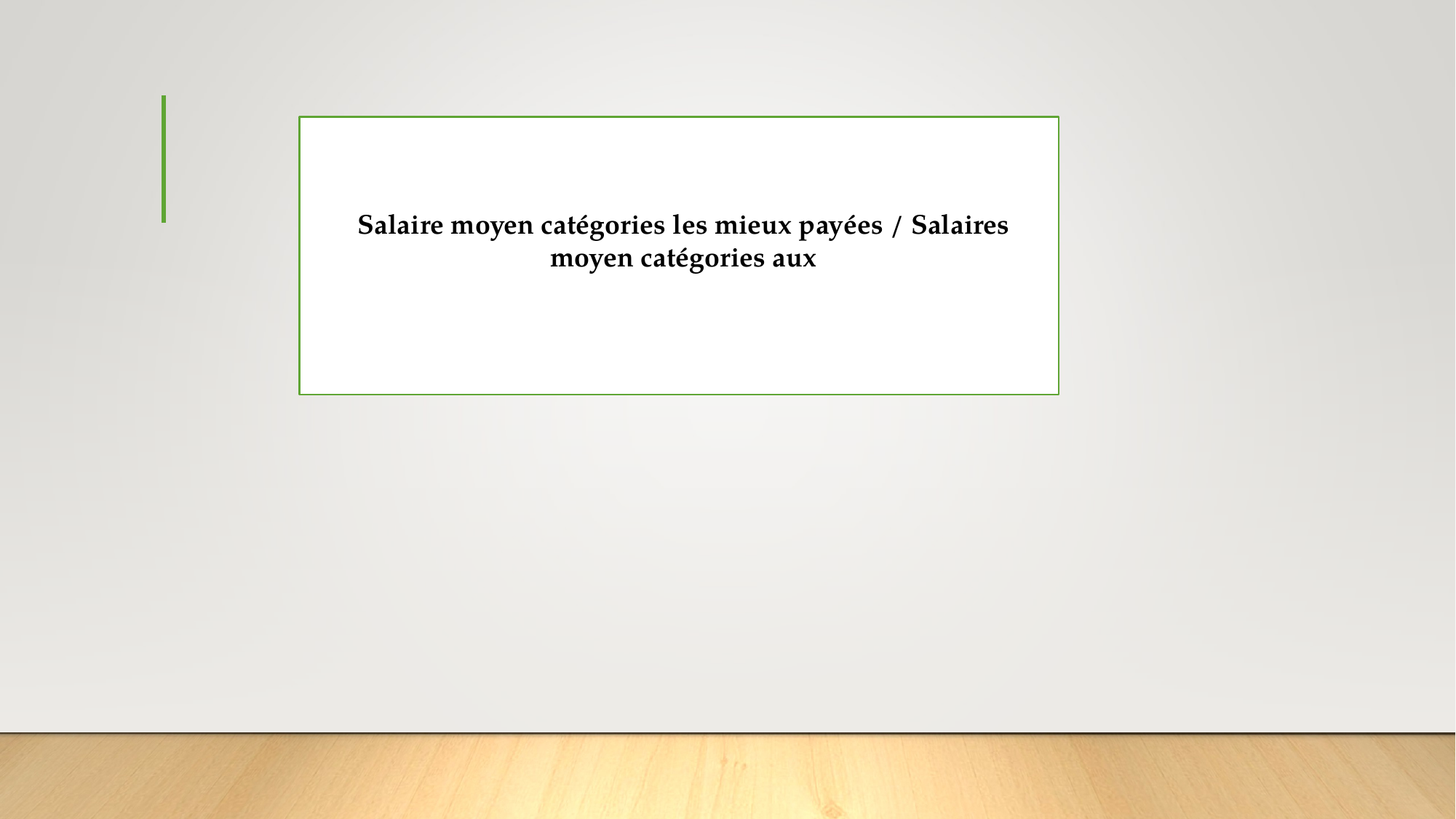

Salaire moyen catégories les mieux payées / Salaires moyen catégories aux